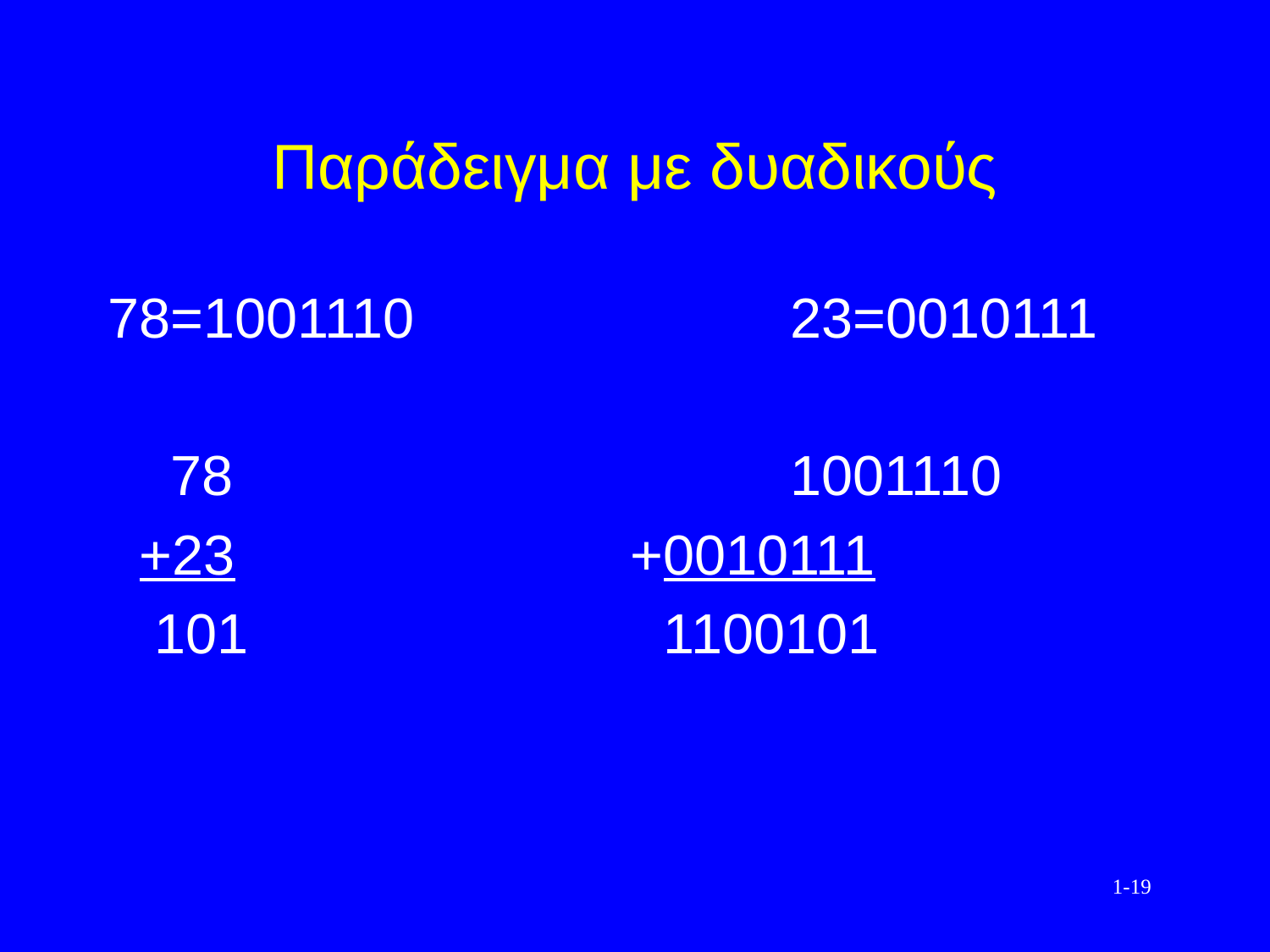

# Παράδειγμα με δυαδικούς
78=1001110			23=0010111

    78					1001110
  +23			      +0010111
   101				1100101